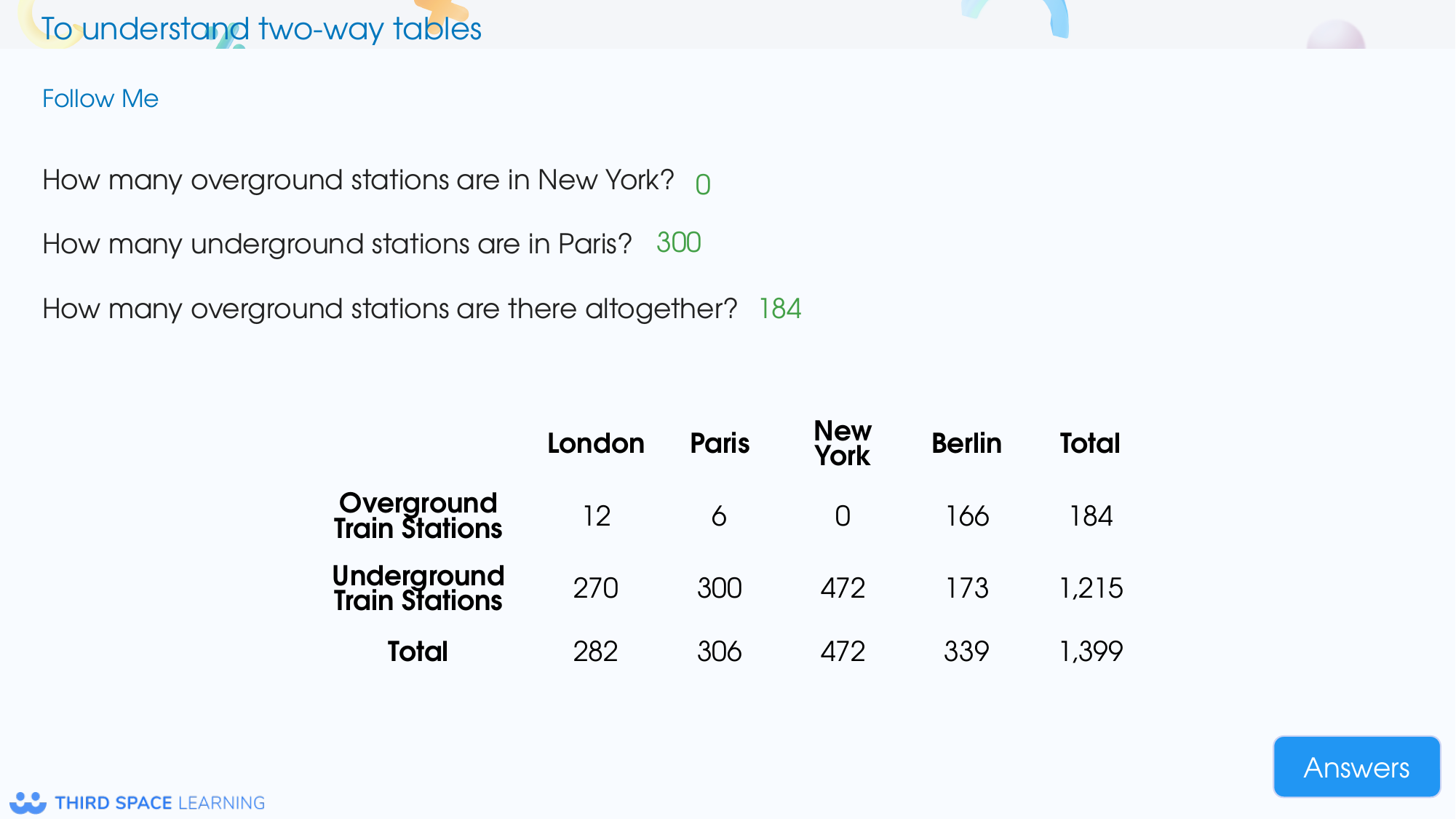

Follow Me
How many overground stations are in New York?
How many underground stations are in Paris?
How many overground stations are there altogether?
0
300
184
|  | London | Paris | New York | Berlin | Total |
| --- | --- | --- | --- | --- | --- |
| Overground Train Stations | 12 | 6 | 0 | 166 | 184 |
| Underground Train Stations | 270 | 300 | 472 | 173 | 1,215 |
| Total | 282 | 306 | 472 | 339 | 1,399 |
Answers